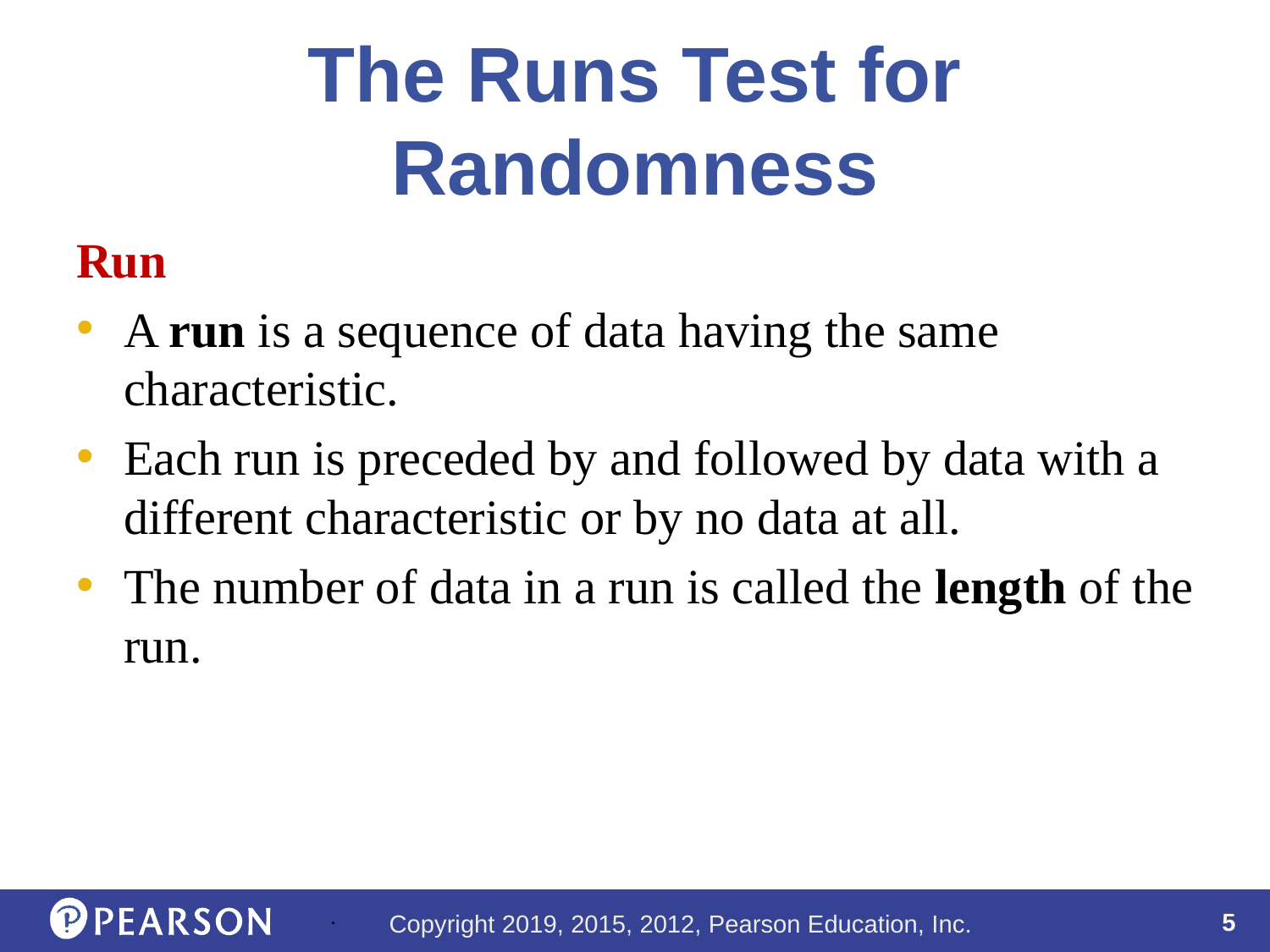

# The Runs Test for Randomness
Run
A run is a sequence of data having the same characteristic.
Each run is preceded by and followed by data with a different characteristic or by no data at all.
The number of data in a run is called the length of the run.
.